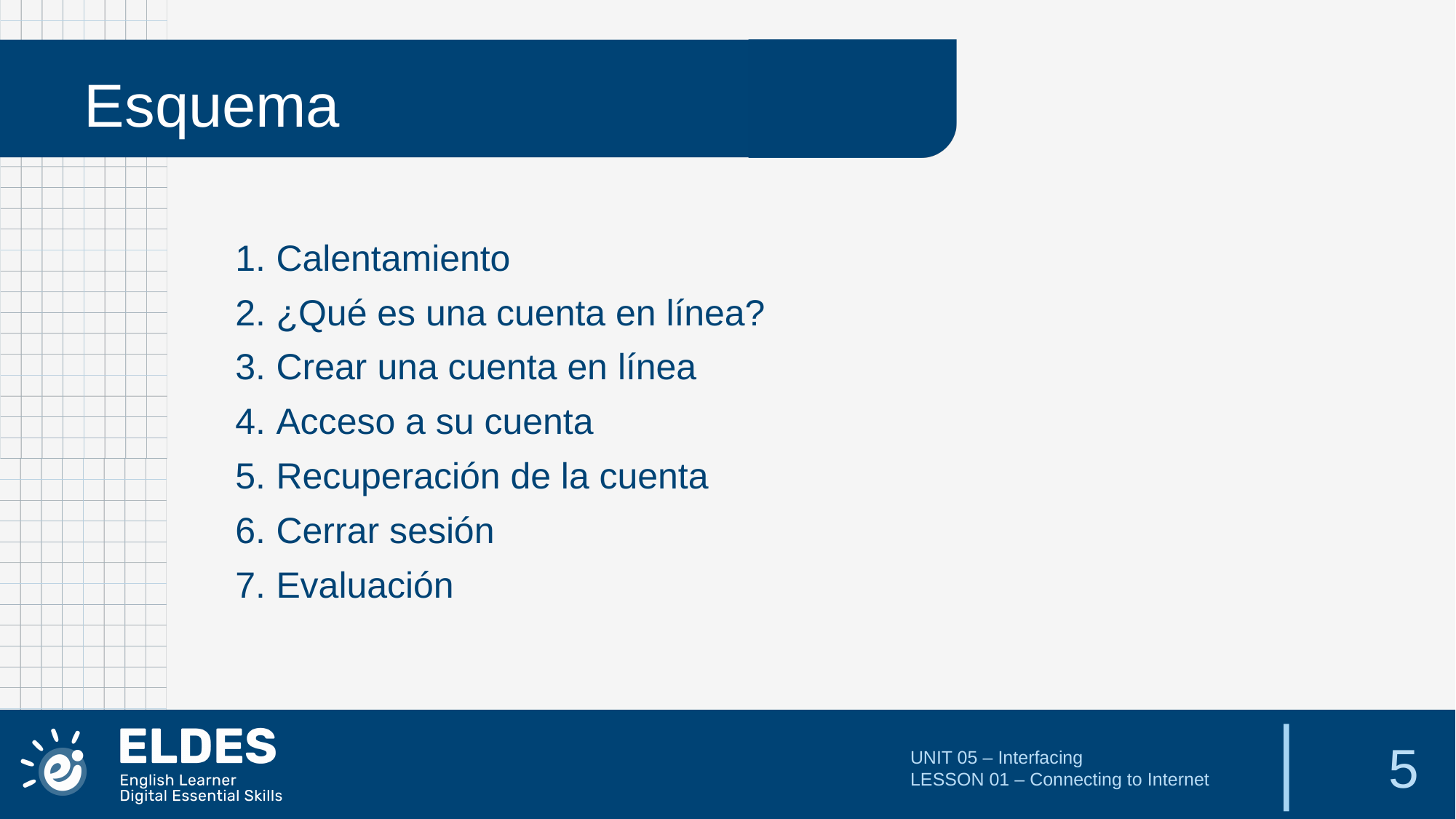

Esquema
Calentamiento
¿Qué es una cuenta en línea?
Crear una cuenta en línea
Acceso a su cuenta
Recuperación de la cuenta
Cerrar sesión
Evaluación
5
UNIT 05 – Interfacing
LESSON 01 – Connecting to Internet